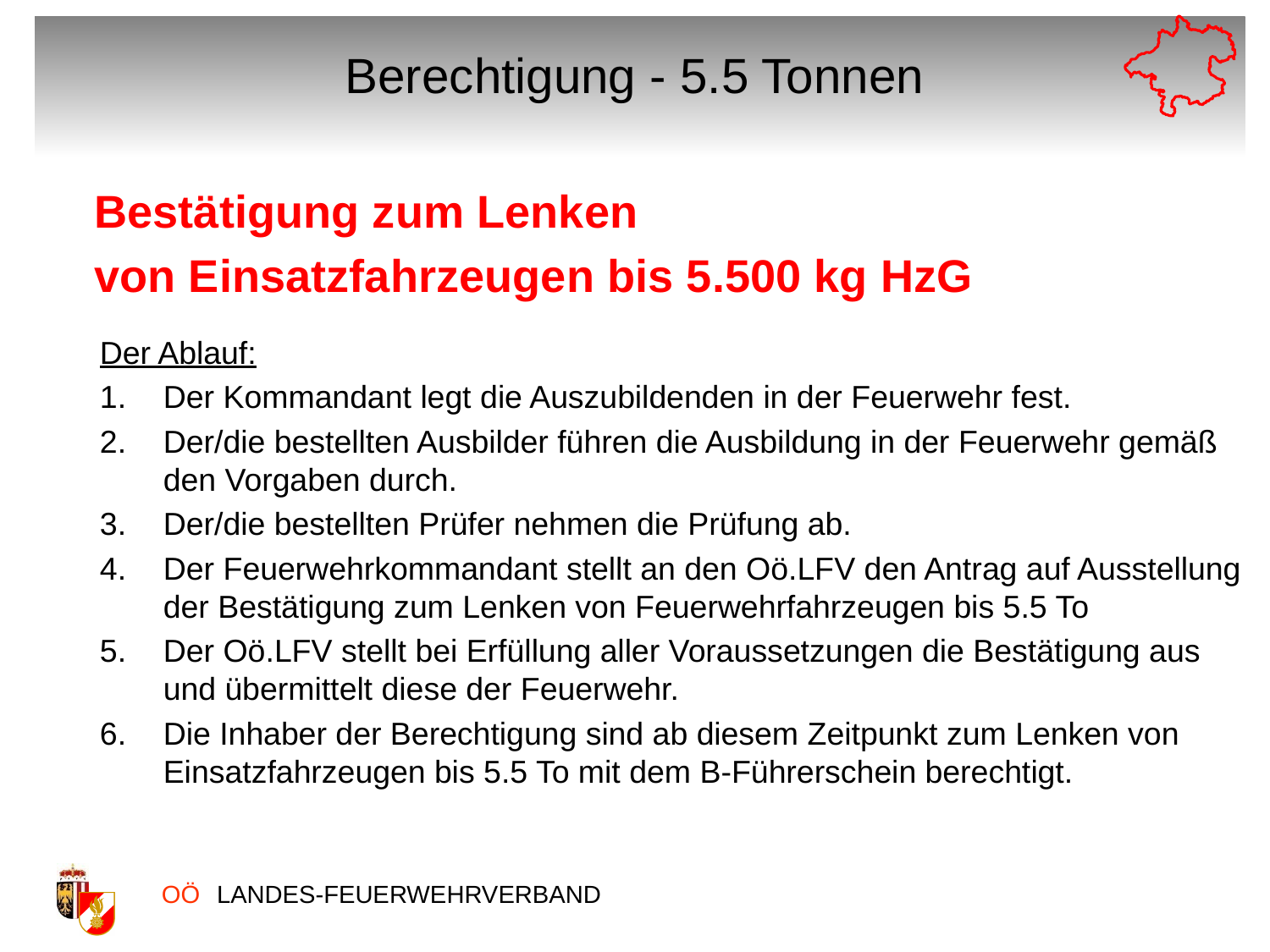

# Berechtigung - 5.5 Tonnen
Bestätigung zum Lenken
von Einsatzfahrzeugen bis 5.500 kg HzG
Der Ablauf:
Der Kommandant legt die Auszubildenden in der Feuerwehr fest.
Der/die bestellten Ausbilder führen die Ausbildung in der Feuerwehr gemäß den Vorgaben durch.
Der/die bestellten Prüfer nehmen die Prüfung ab.
Der Feuerwehrkommandant stellt an den Oö.LFV den Antrag auf Ausstellung der Bestätigung zum Lenken von Feuerwehrfahrzeugen bis 5.5 To
Der Oö.LFV stellt bei Erfüllung aller Voraussetzungen die Bestätigung aus und übermittelt diese der Feuerwehr.
Die Inhaber der Berechtigung sind ab diesem Zeitpunkt zum Lenken von Einsatzfahrzeugen bis 5.5 To mit dem B-Führerschein berechtigt.